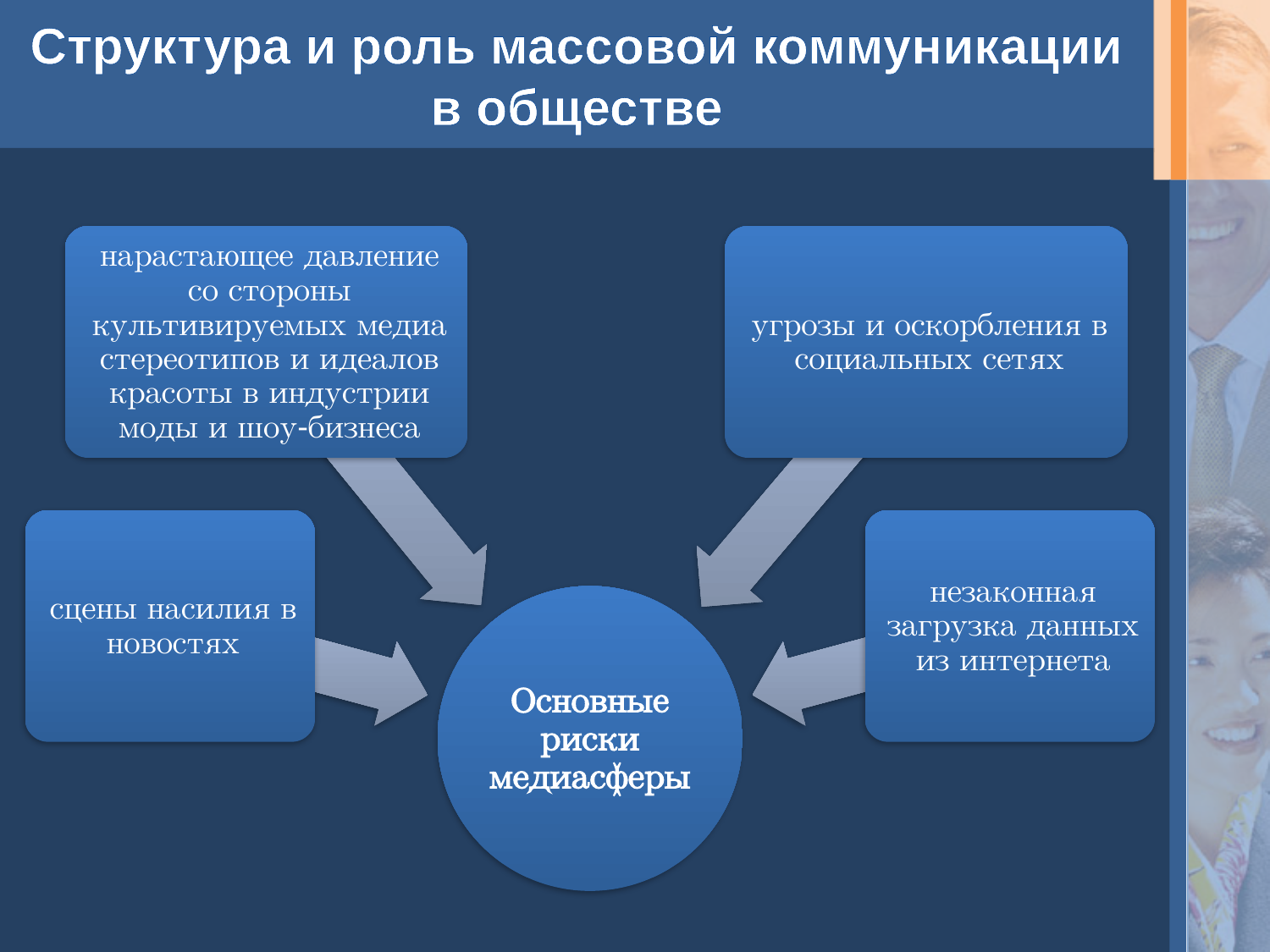

# Структура и роль массовой коммуникации в обществе
Основные риски медиасферы
сцены насилия в новостях
нарастающее давление со стороны культивируемых медиа стереотипов и идеалов красоты в индустрии моды и шоу-бизнеса
угрозы и оскорбления в социальных сетях
незаконная загрузка данных из интернета